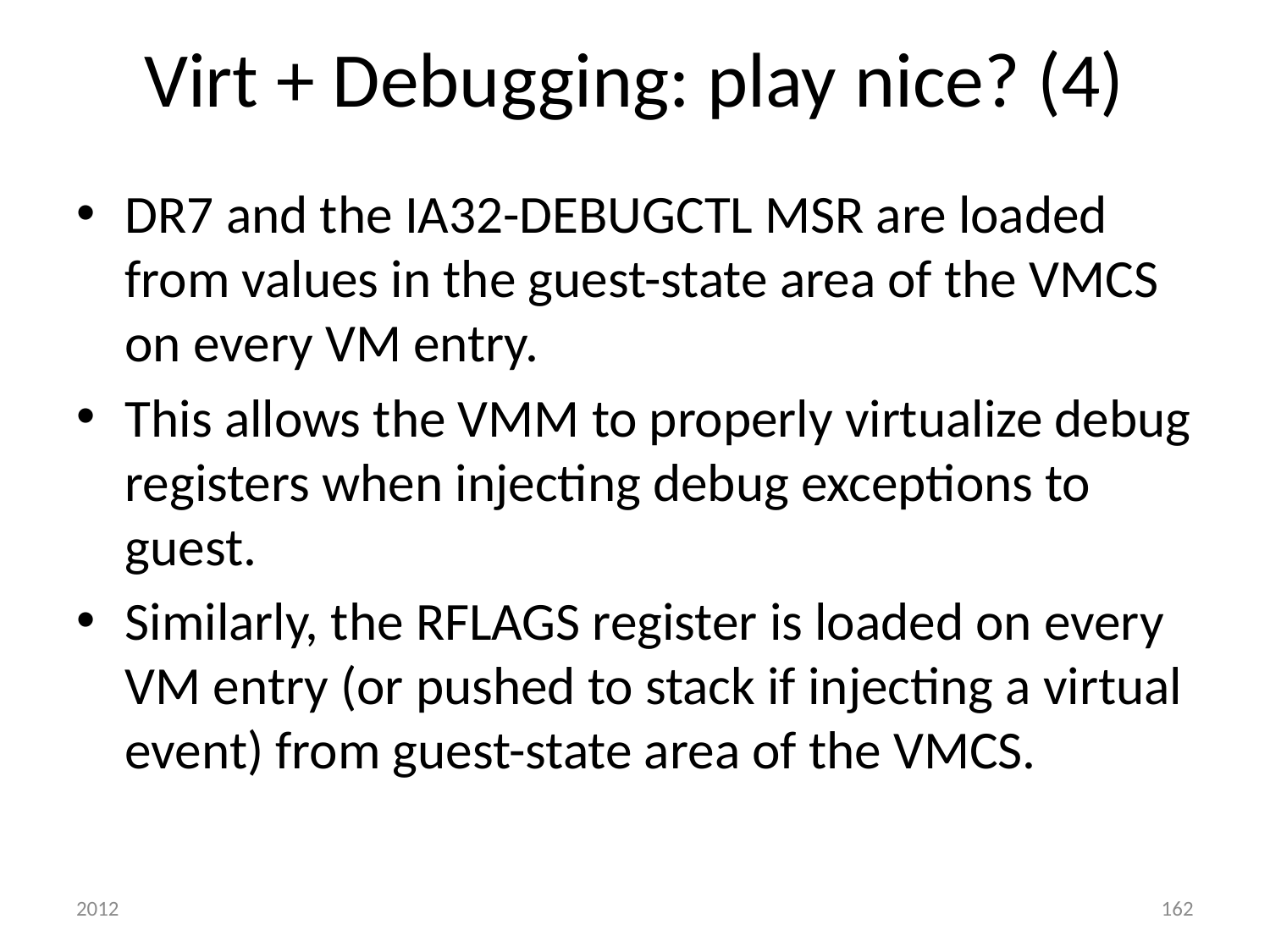

# Virt + Debugging: play nice? (4)
DR7 and the IA32-DEBUGCTL MSR are loaded from values in the guest-state area of the VMCS on every VM entry.
This allows the VMM to properly virtualize debug registers when injecting debug exceptions to guest.
Similarly, the RFLAGS register is loaded on every VM entry (or pushed to stack if injecting a virtual event) from guest-state area of the VMCS.
2012

162